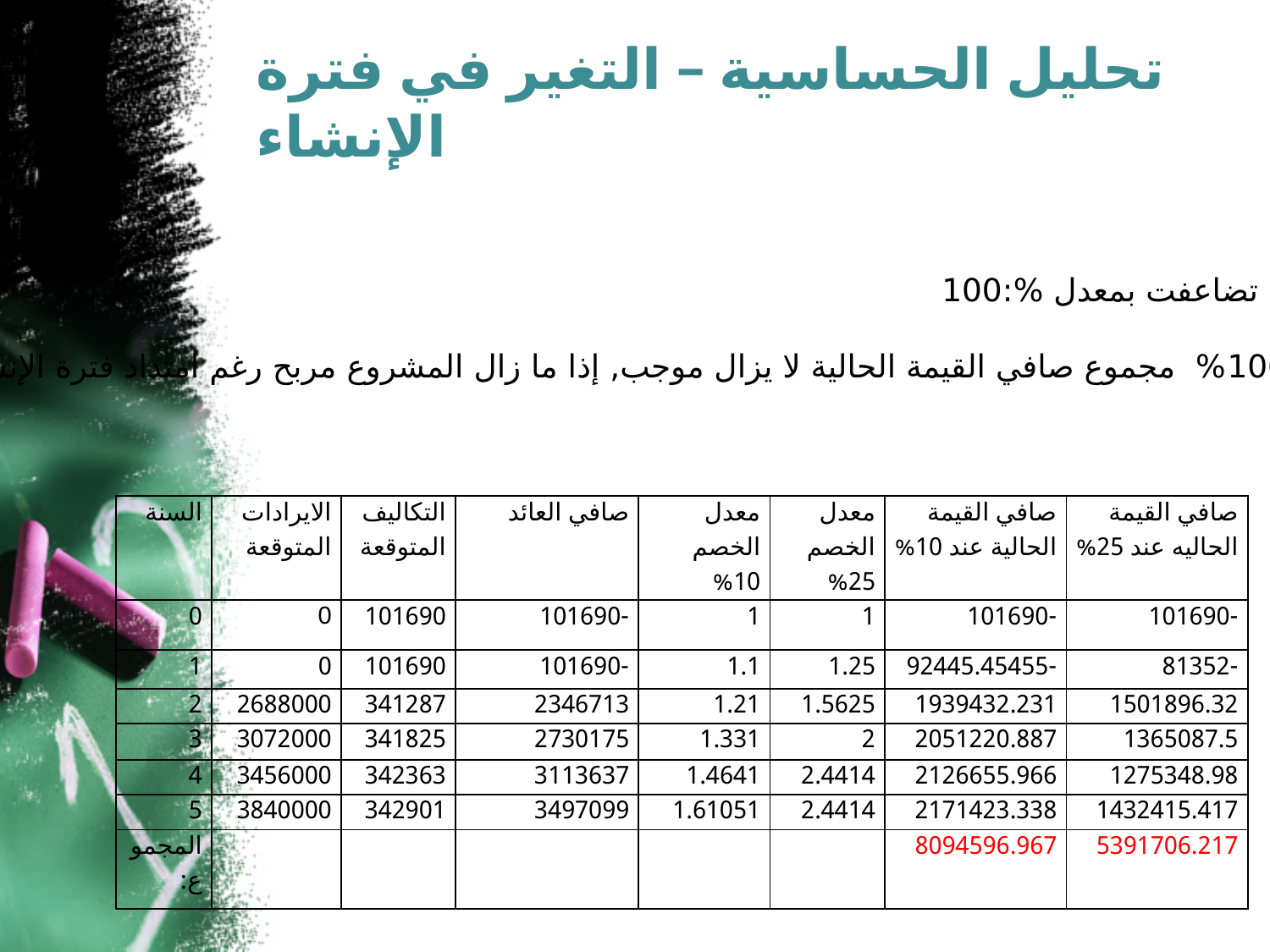

# تحليل الحساسية – التغير في فترة الإنشاء
التغير في فترة الإنشاء
نفرض ان الفترة الإنشائية للمشروع تضاعفت بمعدل %:100

حتى بعد مضاعفة الفترة الإنشائية 100%  مجموع صافي القيمة الحالية لا يزال موجب, إذا ما زال المشروع مربح رغم امتداد فترة الإنشاء الى سنتين

| السنة | الايرادات المتوقعة | التكاليف المتوقعة | صافي العائد | معدل الخصم 10% | معدل الخصم 25% | صافي القيمة الحالية عند 10% | صافي القيمة الحاليه عند 25% |
| --- | --- | --- | --- | --- | --- | --- | --- |
| 0 | 0 | 101690 | -101690 | 1 | 1 | -101690 | -101690 |
| 1 | 0 | 101690 | -101690 | 1.1 | 1.25 | -92445.45455 | -81352 |
| 2 | 2688000 | 341287 | 2346713 | 1.21 | 1.5625 | 1939432.231 | 1501896.32 |
| 3 | 3072000 | 341825 | 2730175 | 1.331 | 2 | 2051220.887 | 1365087.5 |
| 4 | 3456000 | 342363 | 3113637 | 1.4641 | 2.4414 | 2126655.966 | 1275348.98 |
| 5 | 3840000 | 342901 | 3497099 | 1.61051 | 2.4414 | 2171423.338 | 1432415.417 |
| المجموع: |  |  |  |  |  | 8094596.967 | 5391706.217 |